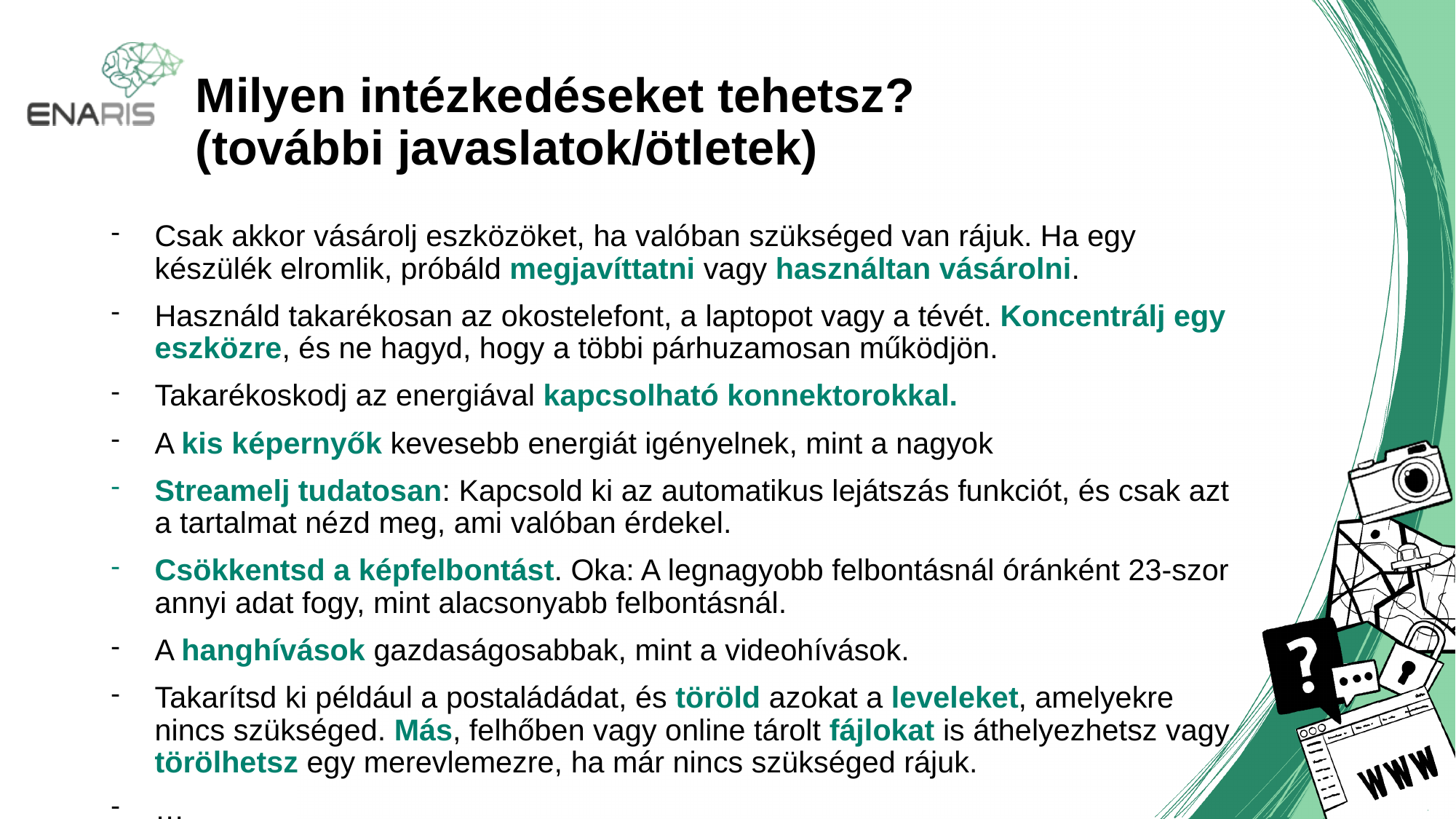

# Milyen intézkedéseket tehetsz? (további javaslatok/ötletek)
Csak akkor vásárolj eszközöket, ha valóban szükséged van rájuk. Ha egy készülék elromlik, próbáld megjavíttatni vagy használtan vásárolni.
Használd takarékosan az okostelefont, a laptopot vagy a tévét. Koncentrálj egy eszközre, és ne hagyd, hogy a többi párhuzamosan működjön.
Takarékoskodj az energiával kapcsolható konnektorokkal.
A kis képernyők kevesebb energiát igényelnek, mint a nagyok
Streamelj tudatosan: Kapcsold ki az automatikus lejátszás funkciót, és csak azt a tartalmat nézd meg, ami valóban érdekel.
Csökkentsd a képfelbontást. Oka: A legnagyobb felbontásnál óránként 23-szor annyi adat fogy, mint alacsonyabb felbontásnál.
A hanghívások gazdaságosabbak, mint a videohívások.
Takarítsd ki például a postaládádat, és töröld azokat a leveleket, amelyekre nincs szükséged. Más, felhőben vagy online tárolt fájlokat is áthelyezhetsz vagy törölhetsz egy merevlemezre, ha már nincs szükséged rájuk.
…